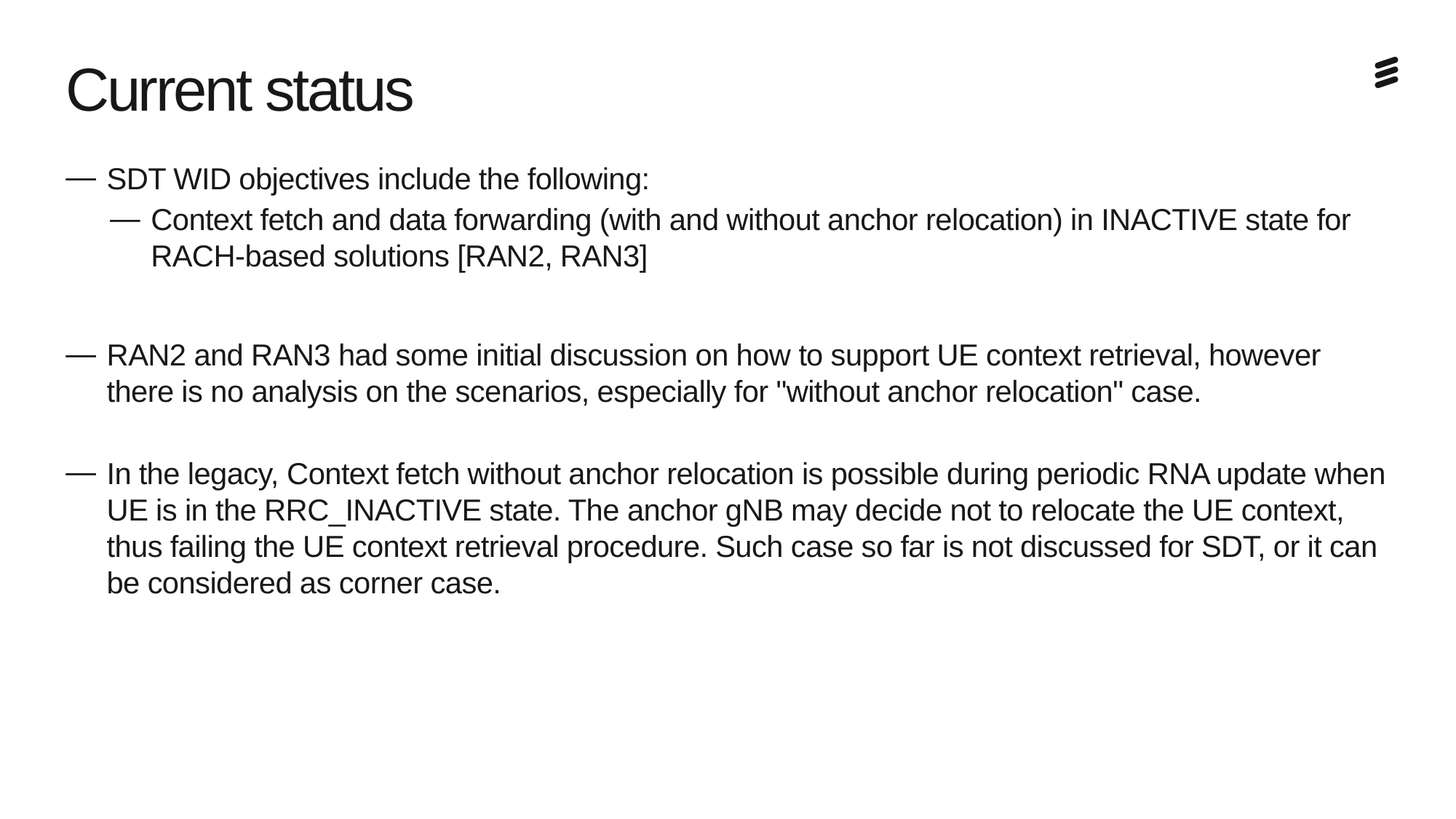

# Current status
SDT WID objectives include the following:
Context fetch and data forwarding (with and without anchor relocation) in INACTIVE state for RACH-based solutions [RAN2, RAN3]

RAN2 and RAN3 had some initial discussion on how to support UE context retrieval, however there is no analysis on the scenarios, especially for "without anchor relocation" case.

In the legacy, Context fetch without anchor relocation is possible during periodic RNA update when UE is in the RRC_INACTIVE state. The anchor gNB may decide not to relocate the UE context, thus failing the UE context retrieval procedure. Such case so far is not discussed for SDT, or it can be considered as corner case.